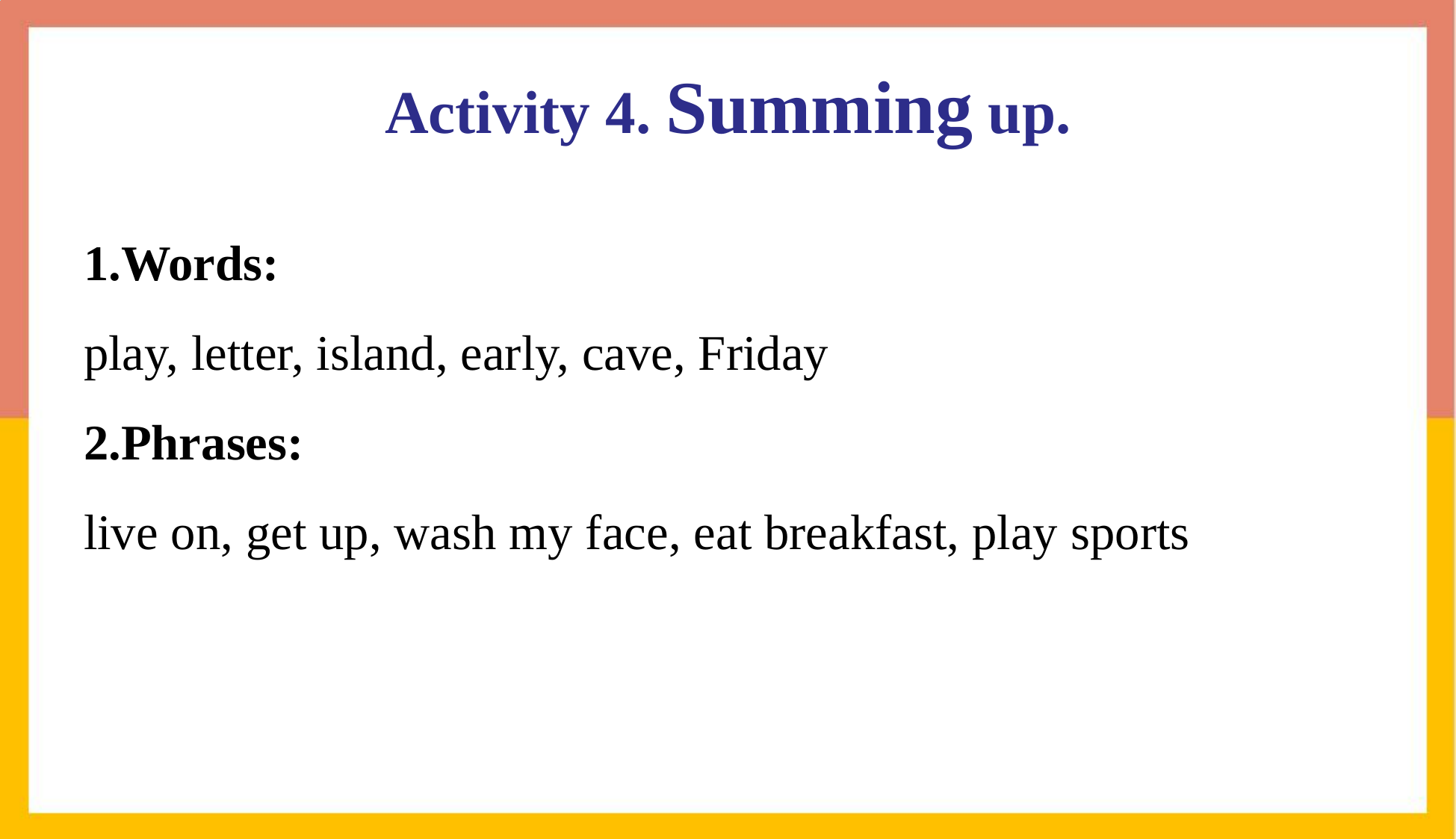

Activity 4. Summing up.
1.Words:
play, letter, island, early, cave, Friday
2.Phrases:
live on, get up, wash my face, eat breakfast, play sports